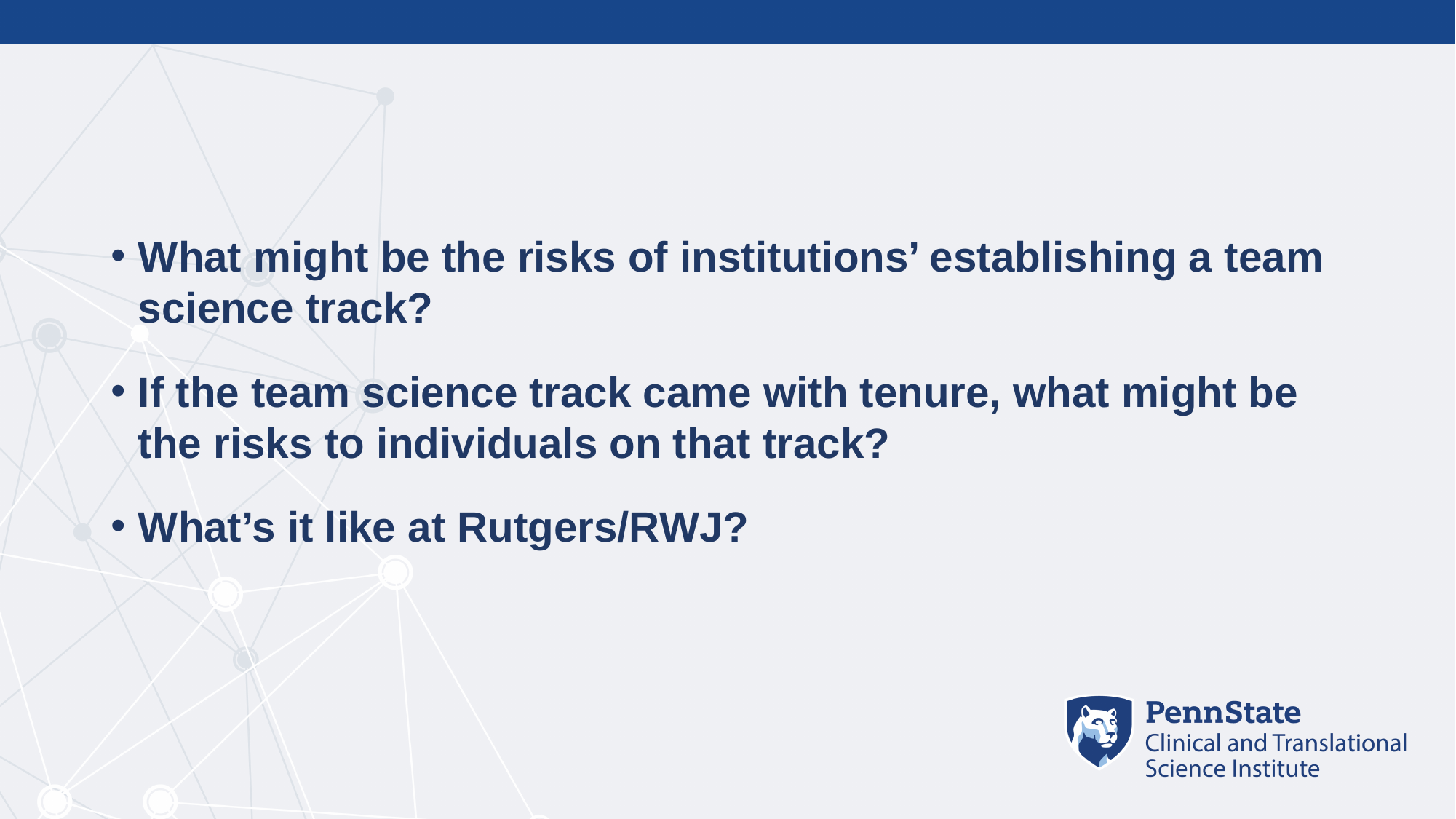

#
What might be the risks of institutions’ establishing a team science track?
If the team science track came with tenure, what might be the risks to individuals on that track?
What’s it like at Rutgers/RWJ?